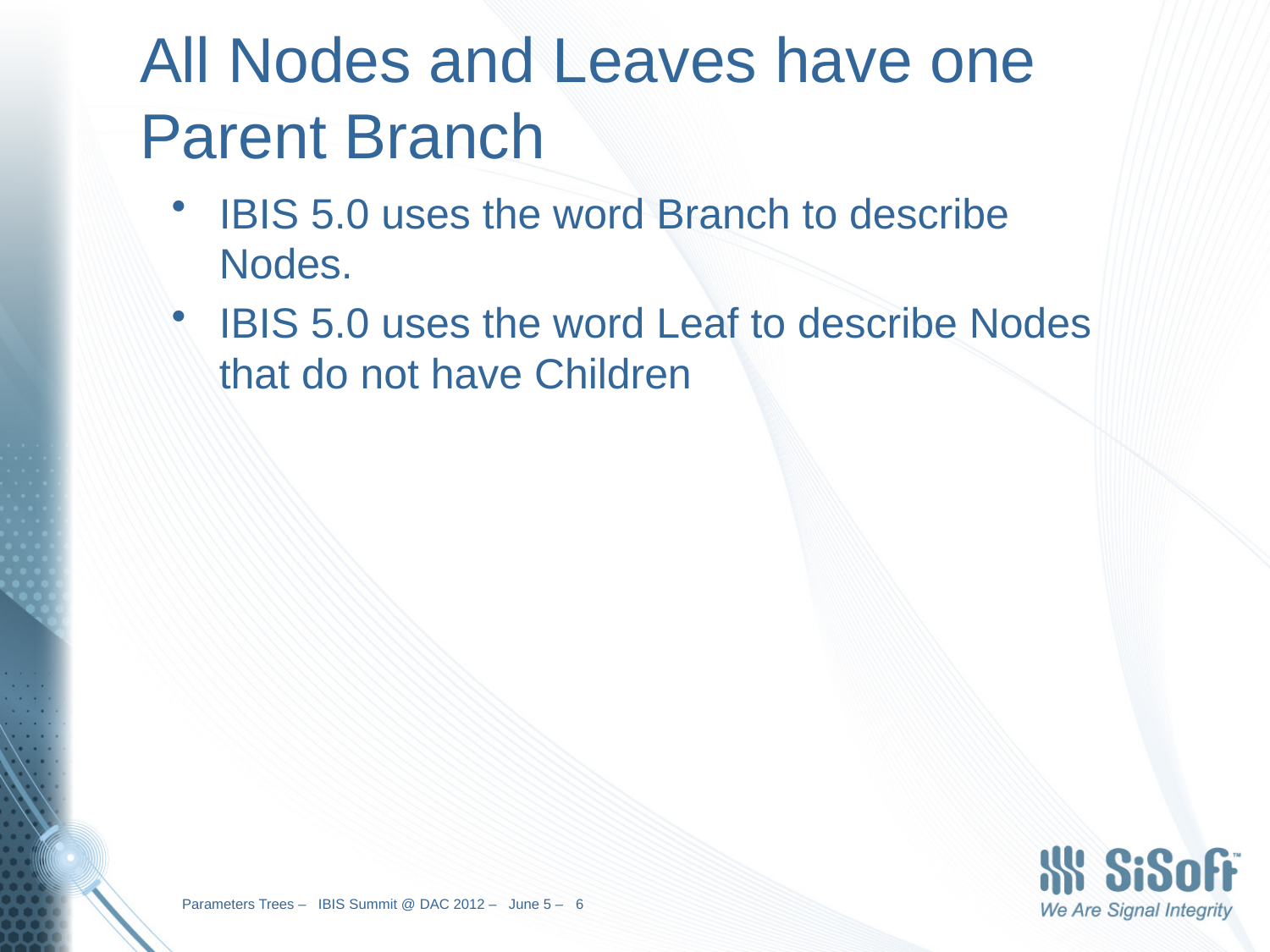

# All Nodes and Leaves have one Parent Branch
IBIS 5.0 uses the word Branch to describe Nodes.
IBIS 5.0 uses the word Leaf to describe Nodes that do not have Children
Parameters Trees –   IBIS Summit @ DAC 2012 –   June 5 –   6